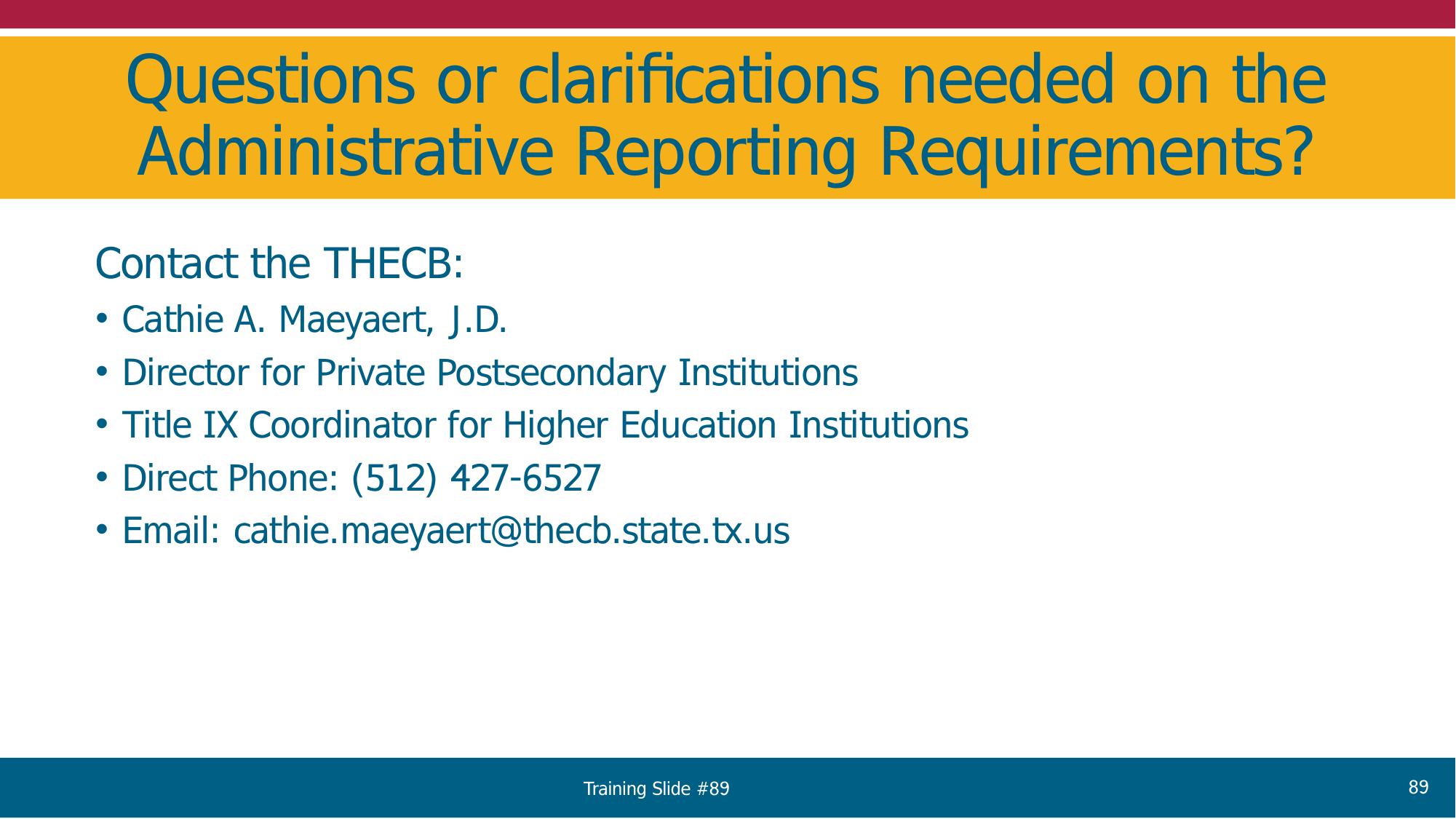

# Questions or clarifications needed on the Administrative Reporting Requirements?
Contact the THECB:
Cathie A. Maeyaert, J.D.
Director for Private Postsecondary Institutions
Title IX Coordinator for Higher Education Institutions
Direct Phone: (512) 427-6527
Email: cathie.maeyaert@thecb.state.tx.us
89
Training Slide #89